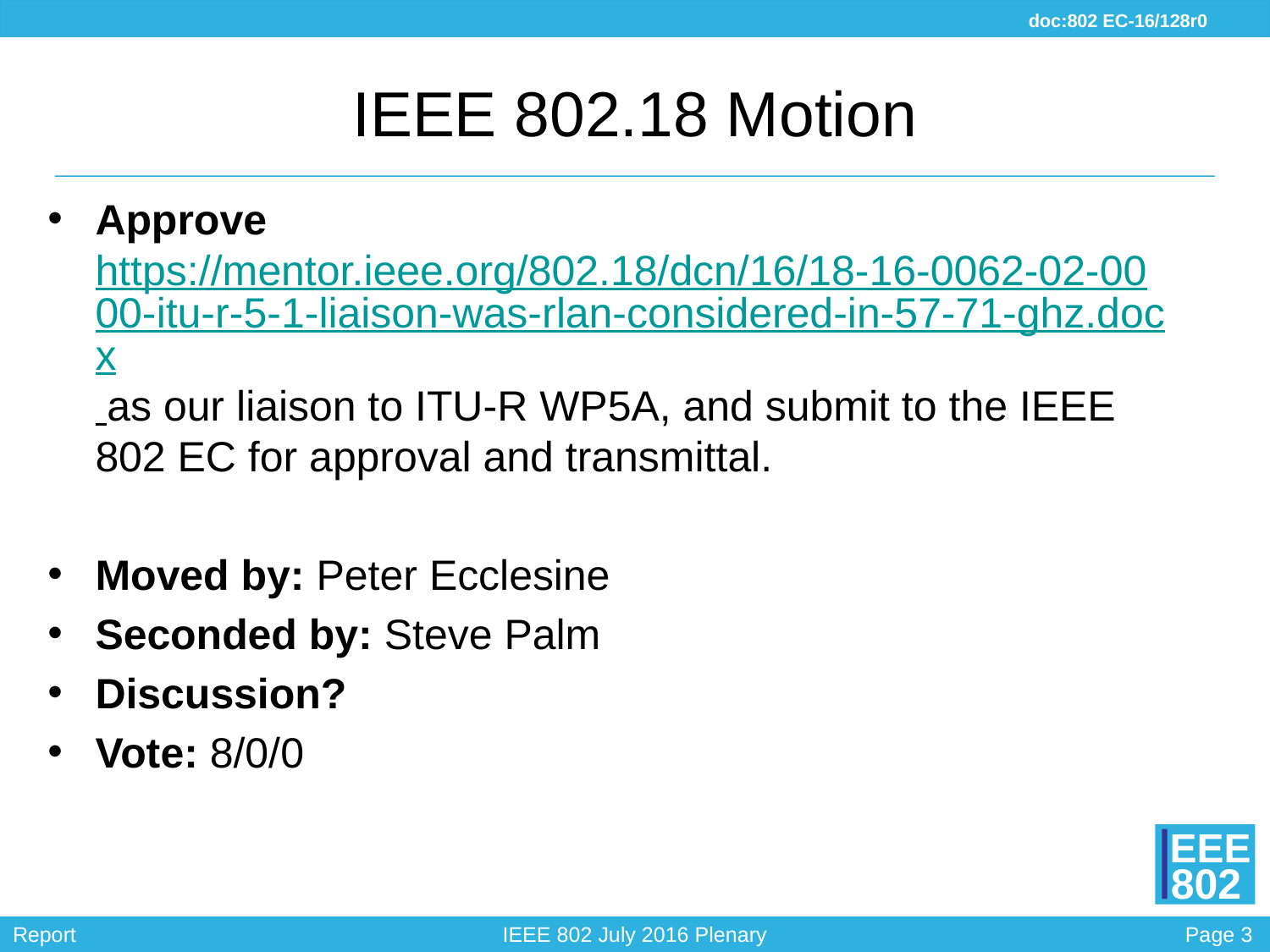

# IEEE 802.18 Motion
Approve https://mentor.ieee.org/802.18/dcn/16/18-16-0062-02-0000-itu-r-5-1-liaison-was-rlan-considered-in-57-71-ghz.docx as our liaison to ITU-R WP5A, and submit to the IEEE 802 EC for approval and transmittal.

Moved by: Peter Ecclesine
Seconded by: Steve Palm
Discussion?
Vote: 8/0/0